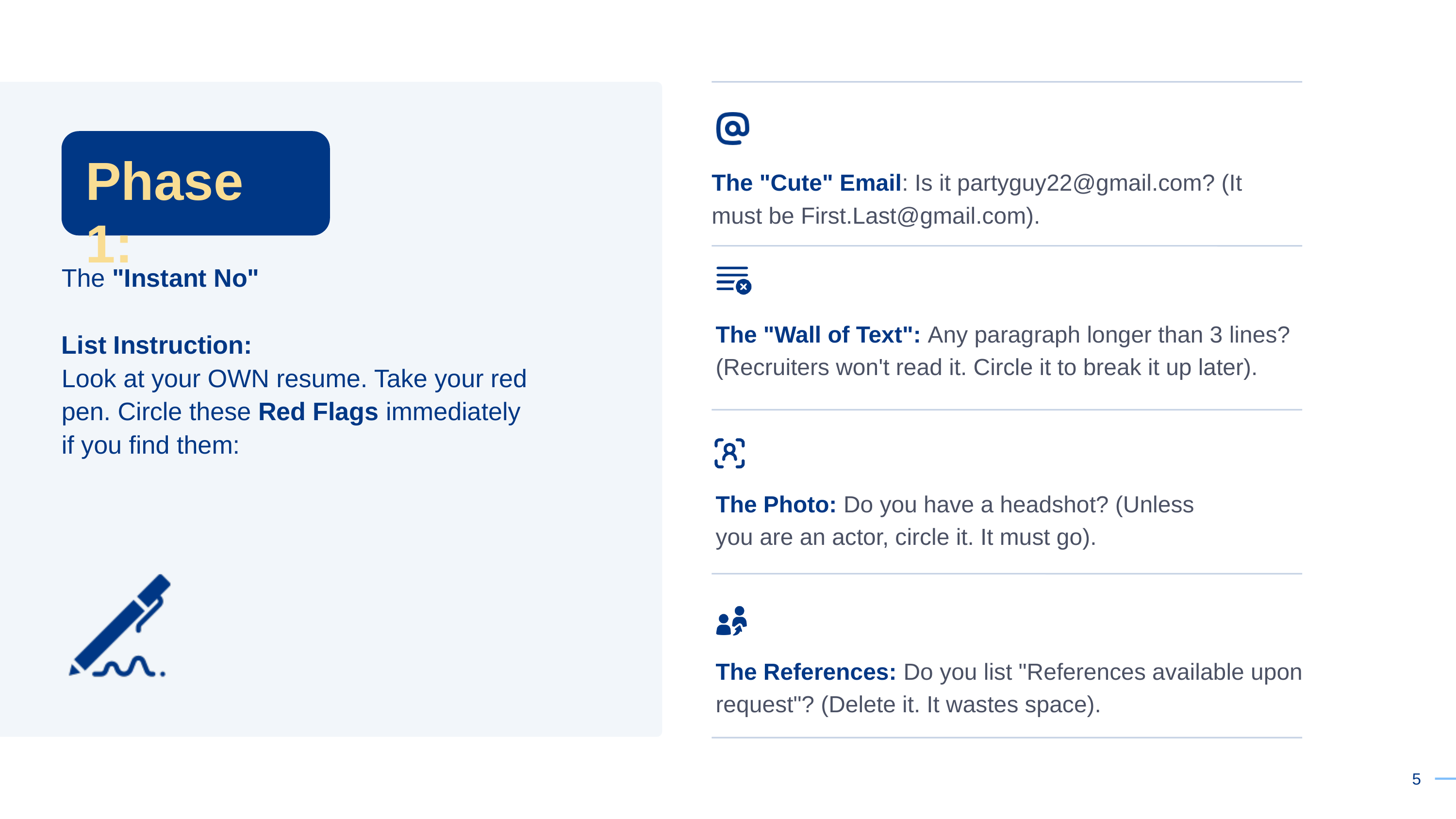

Phase 1:
The "Cute" Email: Is it partyguy22@gmail.com? (It must be First.Last@gmail.com).

The "Instant No"

List Instruction:
Look at your OWN resume. Take your red pen. Circle these Red Flags immediately if you find them:

The "Wall of Text": Any paragraph longer than 3 lines? (Recruiters won't read it. Circle it to break it up later).

The Photo: Do you have a headshot? (Unless you are an actor, circle it. It must go).

The References: Do you list "References available upon request"? (Delete it. It wastes space).

5